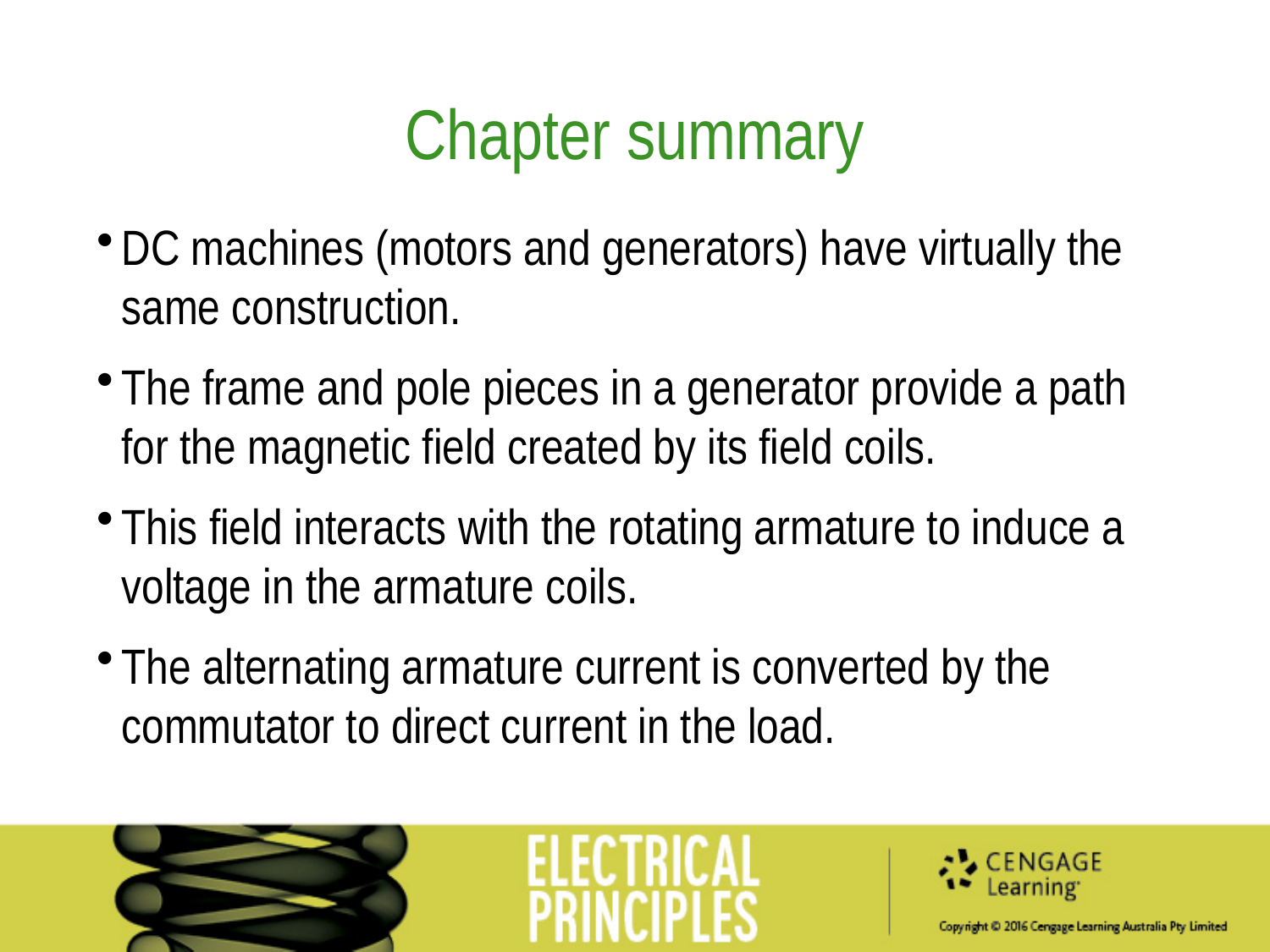

Chapter summary

DC machines (motors and generators) have virtually the same construction.
The frame and pole pieces in a generator provide a path for the magnetic field created by its field coils.
This field interacts with the rotating armature to induce a voltage in the armature coils.
The alternating armature current is converted by the commutator to direct current in the load.